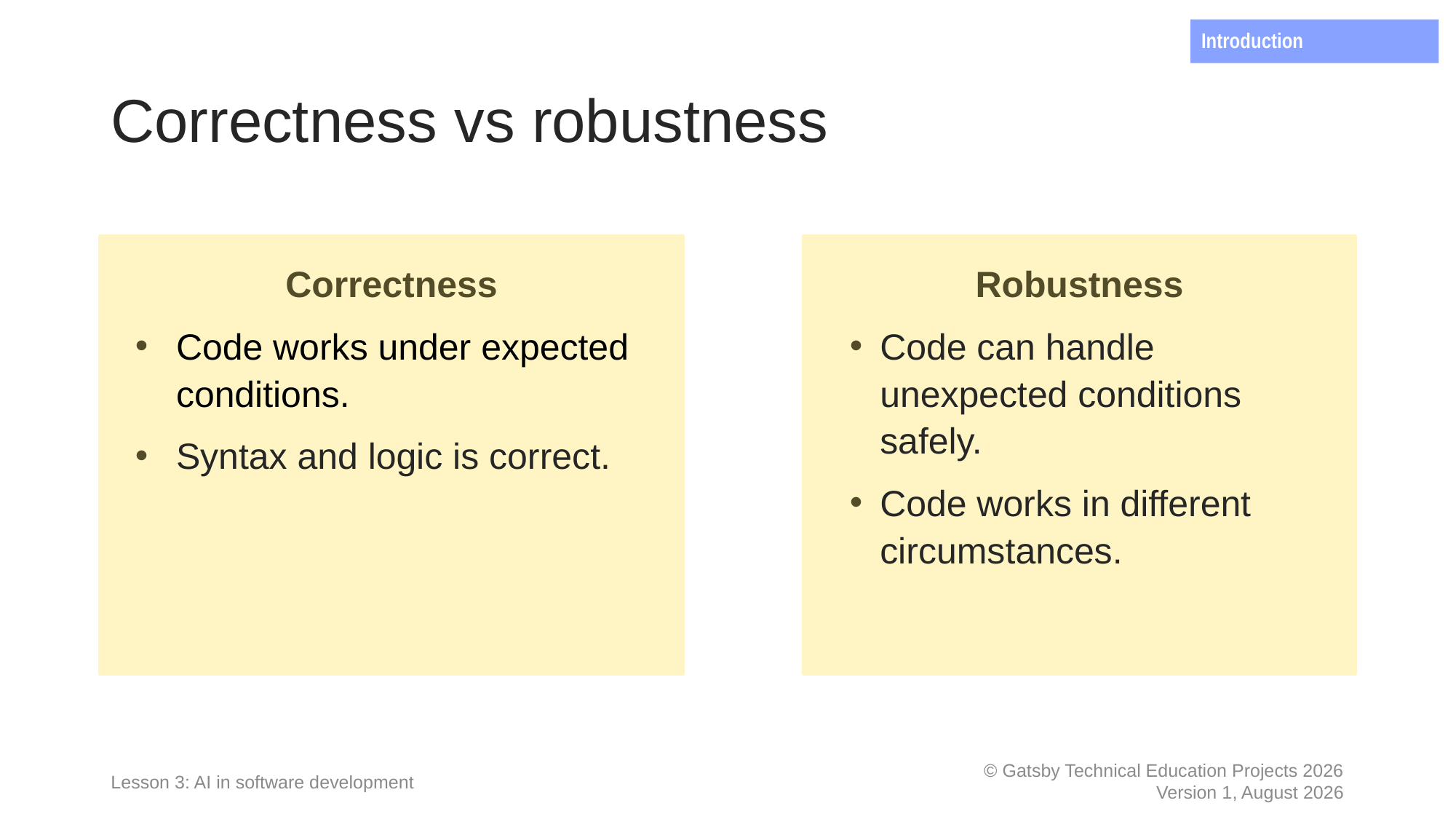

Introduction
# Correctness vs robustness
Correctness
Code works under expected conditions.
Syntax and logic is correct.
Robustness
Code can handle unexpected conditions safely.
Code works in different circumstances.
Lesson 3: AI in software development